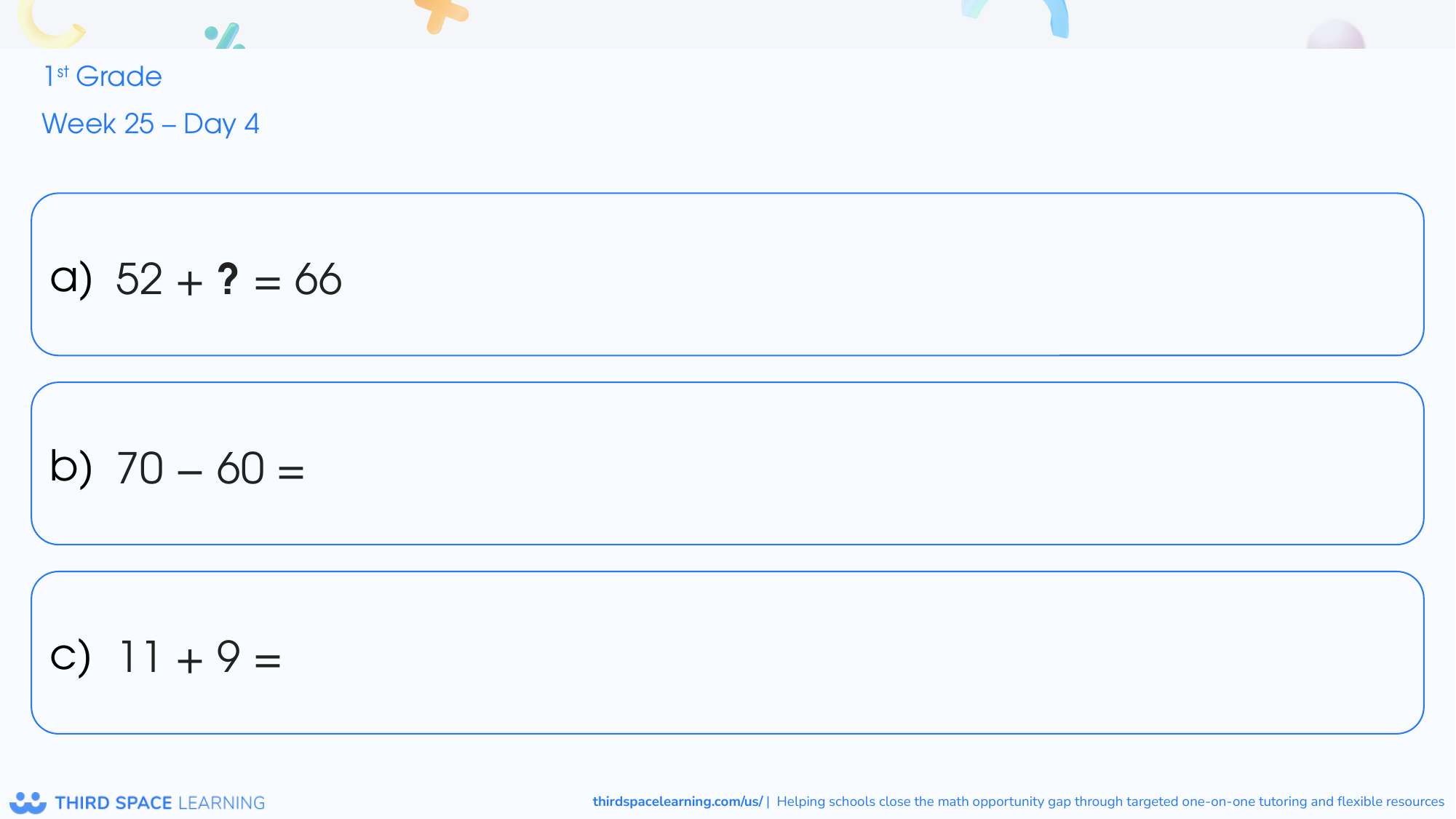

1st Grade
Week 25 – Day 4
52 + ? = 66
70 − 60 =
11 + 9 =